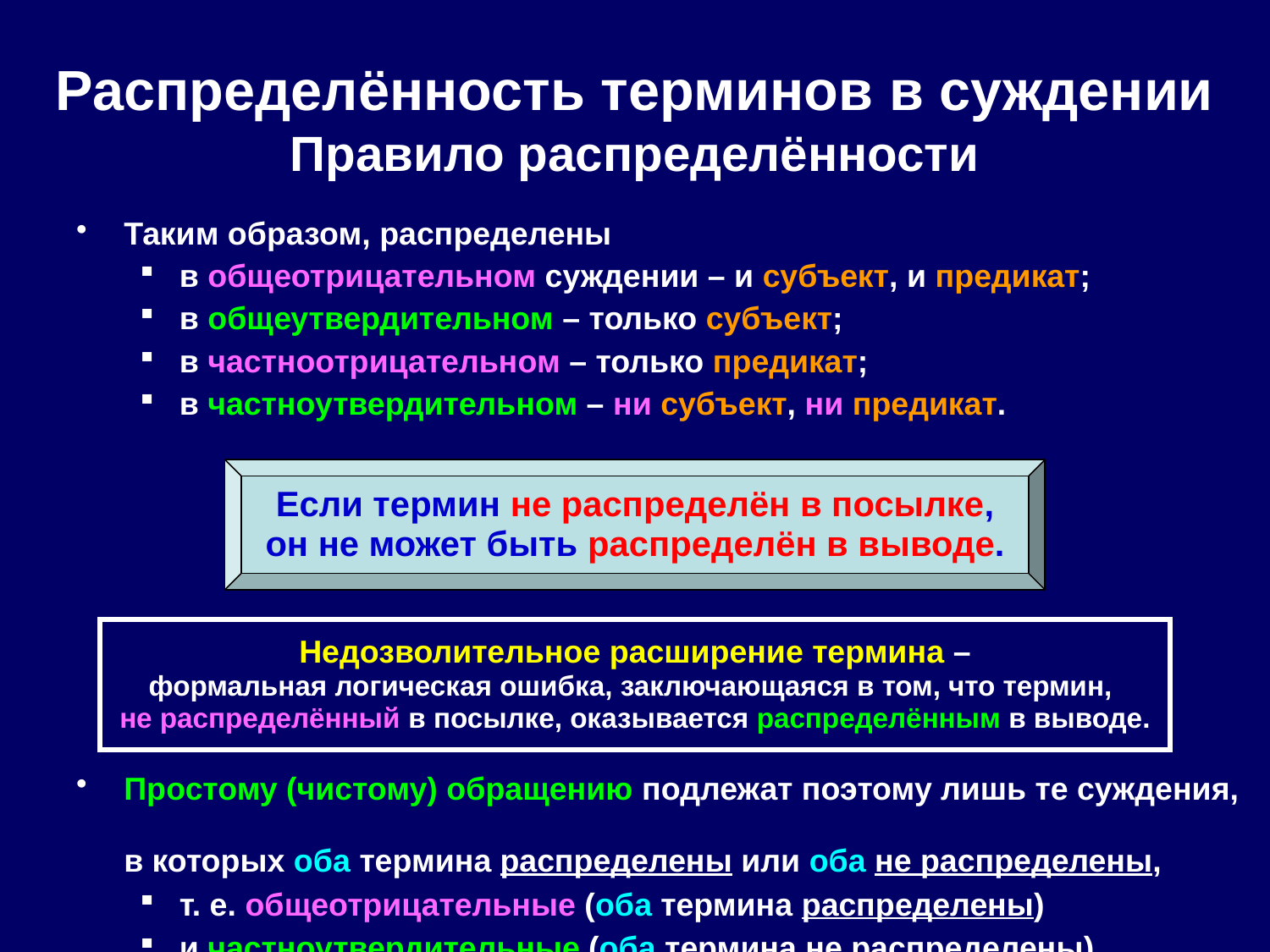

# Распределённость терминов в суждении Правило распределённости
Таким образом, распределены
в общеотрицательном суждении – и субъект, и предикат;
в общеутвердительном – только субъект;
в частноотрицательном – только предикат;
в частноутвердительном – ни субъект, ни предикат.
Если термин не распределён в посылке, он не может быть распределён в выводе.
Правило распределённости
Недозволительное расширение термина –
формальная логическая ошибка, заключающаяся в том, что термин,
не распределённый в посылке, оказывается распределённым в выводе.
Простому (чистому) обращению подлежат поэтому лишь те суждения,
в которых оба термина распределены или оба не распределены,
т. е. общеотрицательные (оба термина распределены)
и частноутвердительные (оба термина не распределены).